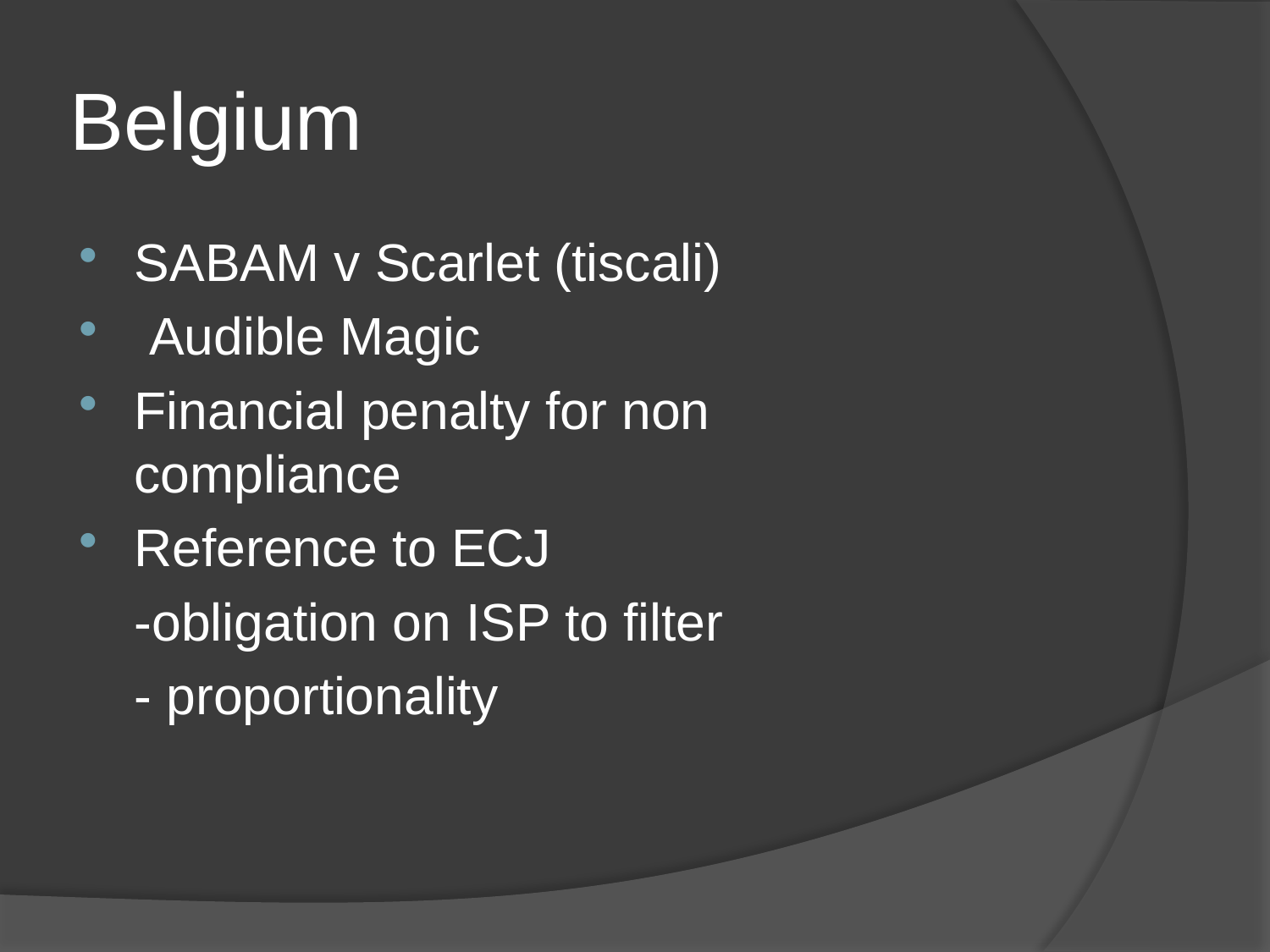

# Belgium
SABAM v Scarlet (tiscali)
 Audible Magic
Financial penalty for non compliance
Reference to ECJ
	-obligation on ISP to filter
	- proportionality